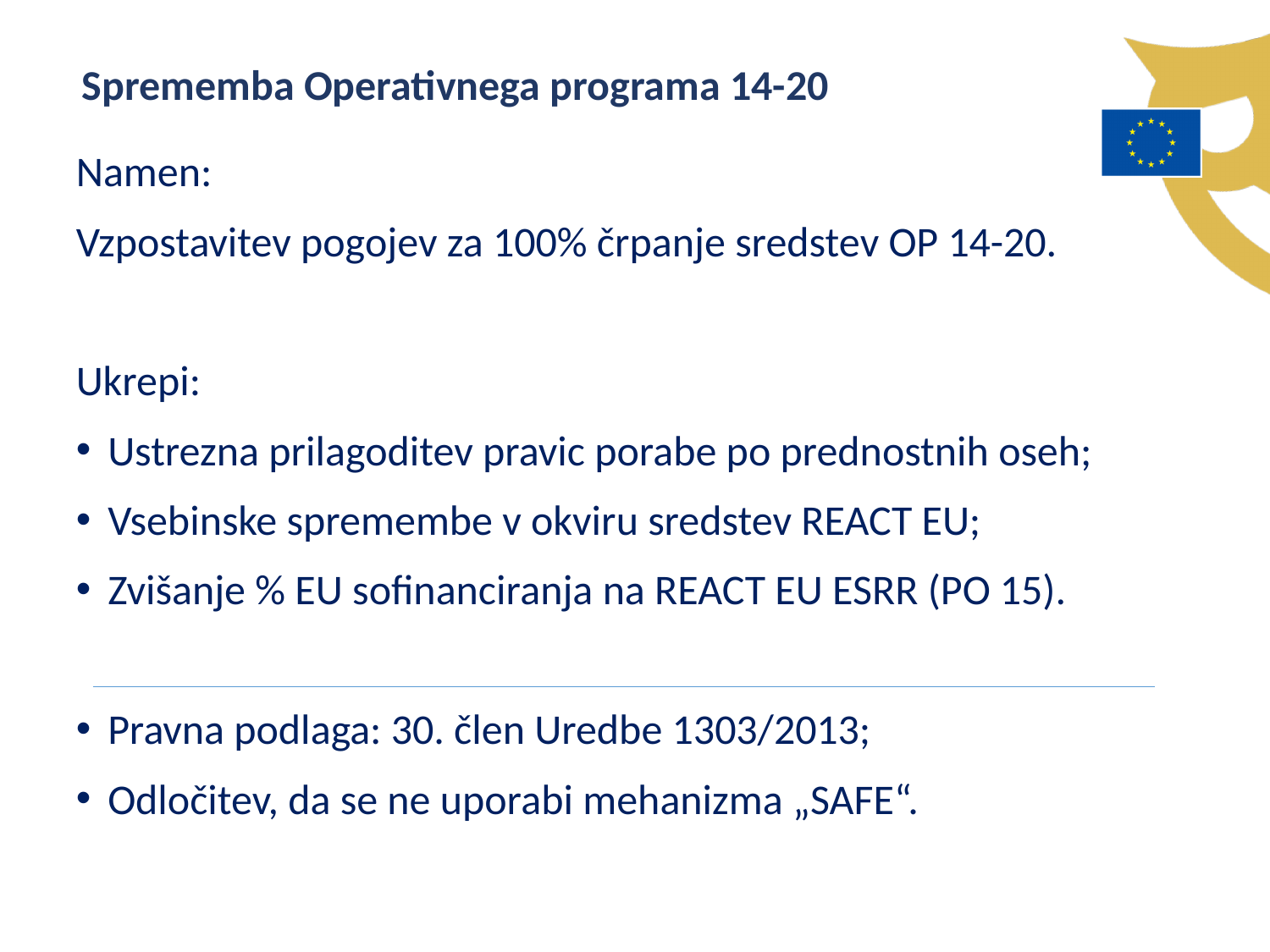

Sprememba Operativnega programa 14-20
Namen:
Vzpostavitev pogojev za 100% črpanje sredstev OP 14-20.

Ukrepi:
Ustrezna prilagoditev pravic porabe po prednostnih oseh;
Vsebinske spremembe v okviru sredstev REACT EU;
Zvišanje % EU sofinanciranja na REACT EU ESRR (PO 15).

Pravna podlaga: 30. člen Uredbe 1303/2013;
Odločitev, da se ne uporabi mehanizma „SAFE“.